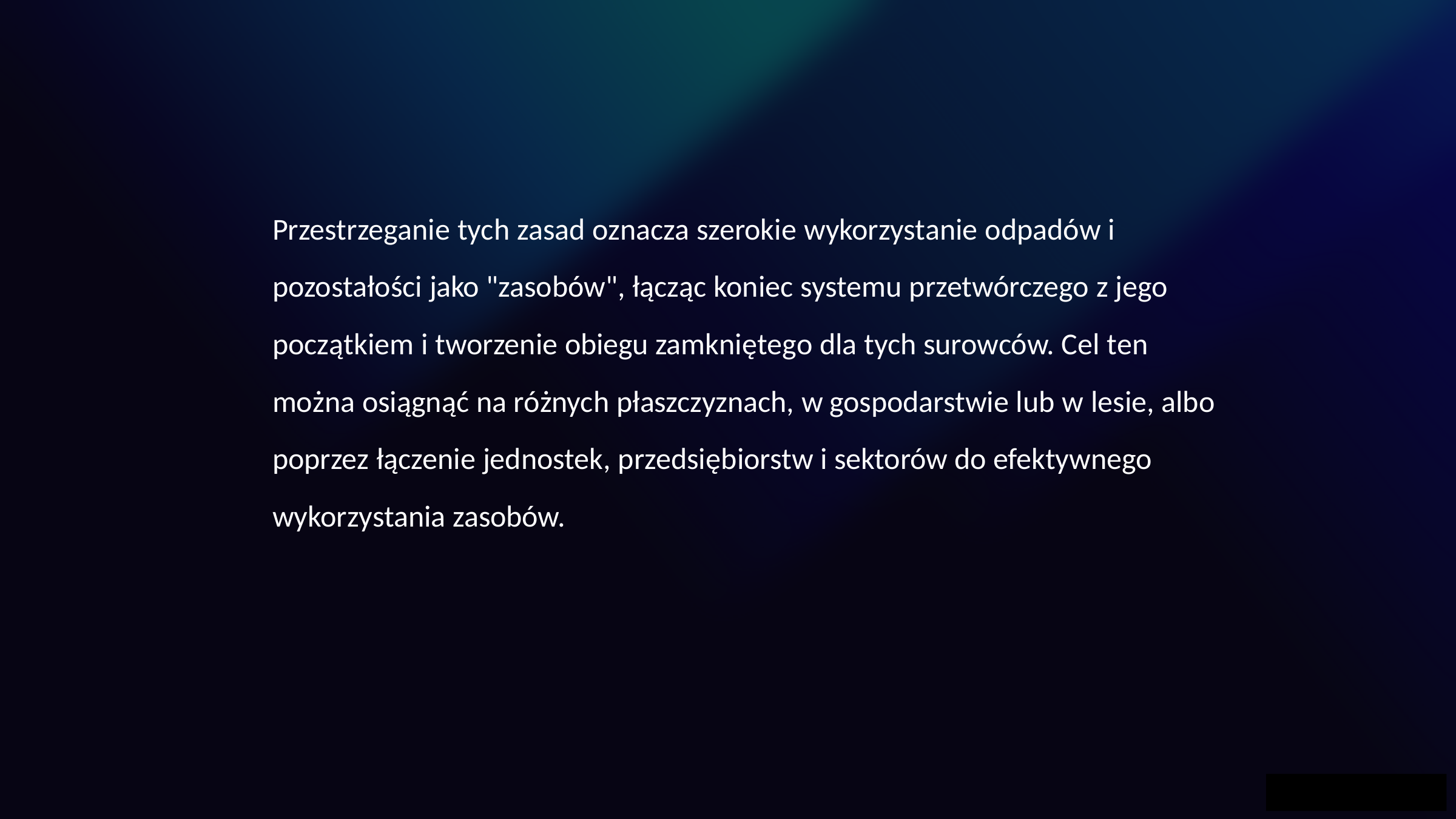

Przestrzeganie tych zasad oznacza szerokie wykorzystanie odpadów i pozostałości jako "zasobów", łącząc koniec systemu przetwórczego z jego początkiem i tworzenie obiegu zamkniętego dla tych surowców. Cel ten można osiągnąć na różnych płaszczyznach, w gospodarstwie lub w lesie, albo poprzez łączenie jednostek, przedsiębiorstw i sektorów do efektywnego wykorzystania zasobów.